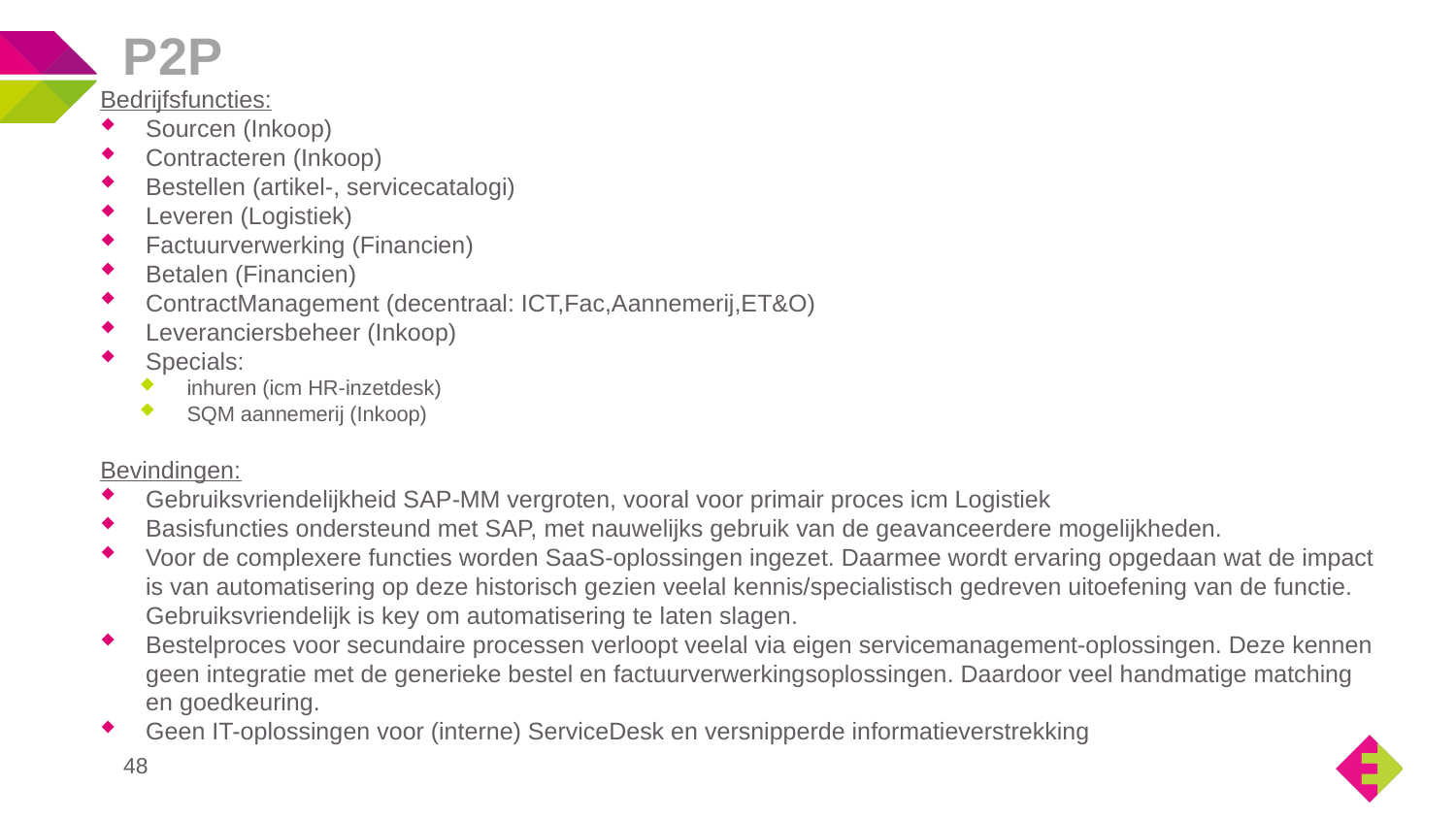

# P2P
Bedrijfsfuncties:
Sourcen (Inkoop)
Contracteren (Inkoop)
Bestellen (artikel-, servicecatalogi)
Leveren (Logistiek)
Factuurverwerking (Financien)
Betalen (Financien)
ContractManagement (decentraal: ICT,Fac,Aannemerij,ET&O)
Leveranciersbeheer (Inkoop)
Specials:
inhuren (icm HR-inzetdesk)
SQM aannemerij (Inkoop)

Bevindingen:
Gebruiksvriendelijkheid SAP-MM vergroten, vooral voor primair proces icm Logistiek
Basisfuncties ondersteund met SAP, met nauwelijks gebruik van de geavanceerdere mogelijkheden.
Voor de complexere functies worden SaaS-oplossingen ingezet. Daarmee wordt ervaring opgedaan wat de impact is van automatisering op deze historisch gezien veelal kennis/specialistisch gedreven uitoefening van de functie. Gebruiksvriendelijk is key om automatisering te laten slagen.
Bestelproces voor secundaire processen verloopt veelal via eigen servicemanagement-oplossingen. Deze kennen geen integratie met de generieke bestel en factuurverwerkingsoplossingen. Daardoor veel handmatige matching en goedkeuring.
Geen IT-oplossingen voor (interne) ServiceDesk en versnipperde informatieverstrekking